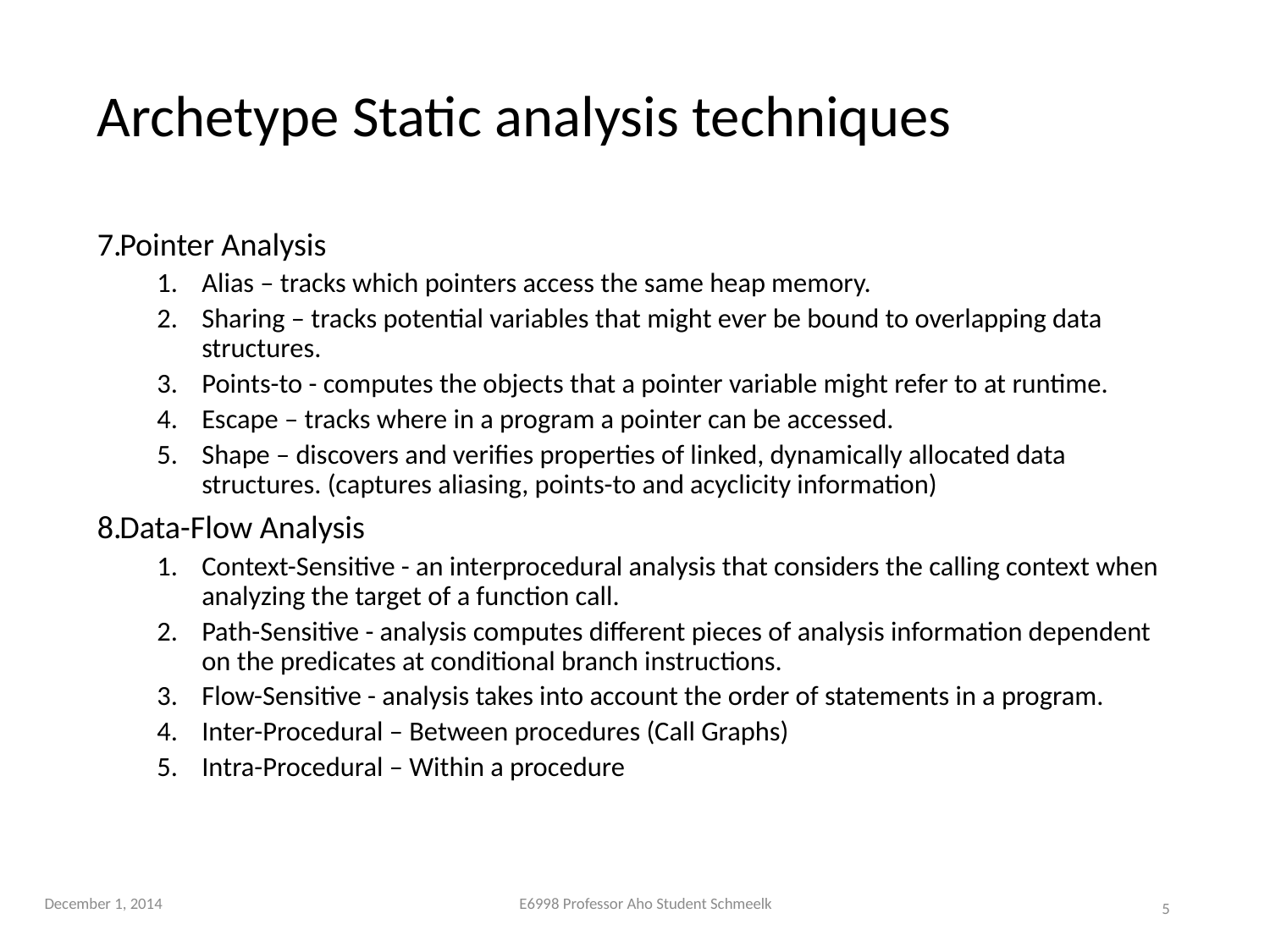

# Archetype Static analysis techniques
Pointer Analysis
Alias – tracks which pointers access the same heap memory.
Sharing – tracks potential variables that might ever be bound to overlapping data structures.
Points-to - computes the objects that a pointer variable might refer to at runtime.
Escape – tracks where in a program a pointer can be accessed.
Shape – discovers and verifies properties of linked, dynamically allocated data structures. (captures aliasing, points-to and acyclicity information)
Data-Flow Analysis
Context-Sensitive - an interprocedural analysis that considers the calling context when analyzing the target of a function call.
Path-Sensitive - analysis computes different pieces of analysis information dependent on the predicates at conditional branch instructions.
Flow-Sensitive - analysis takes into account the order of statements in a program.
Inter-Procedural – Between procedures (Call Graphs)
Intra-Procedural – Within a procedure

December 1, 2014
E6998 Professor Aho Student Schmeelk
5